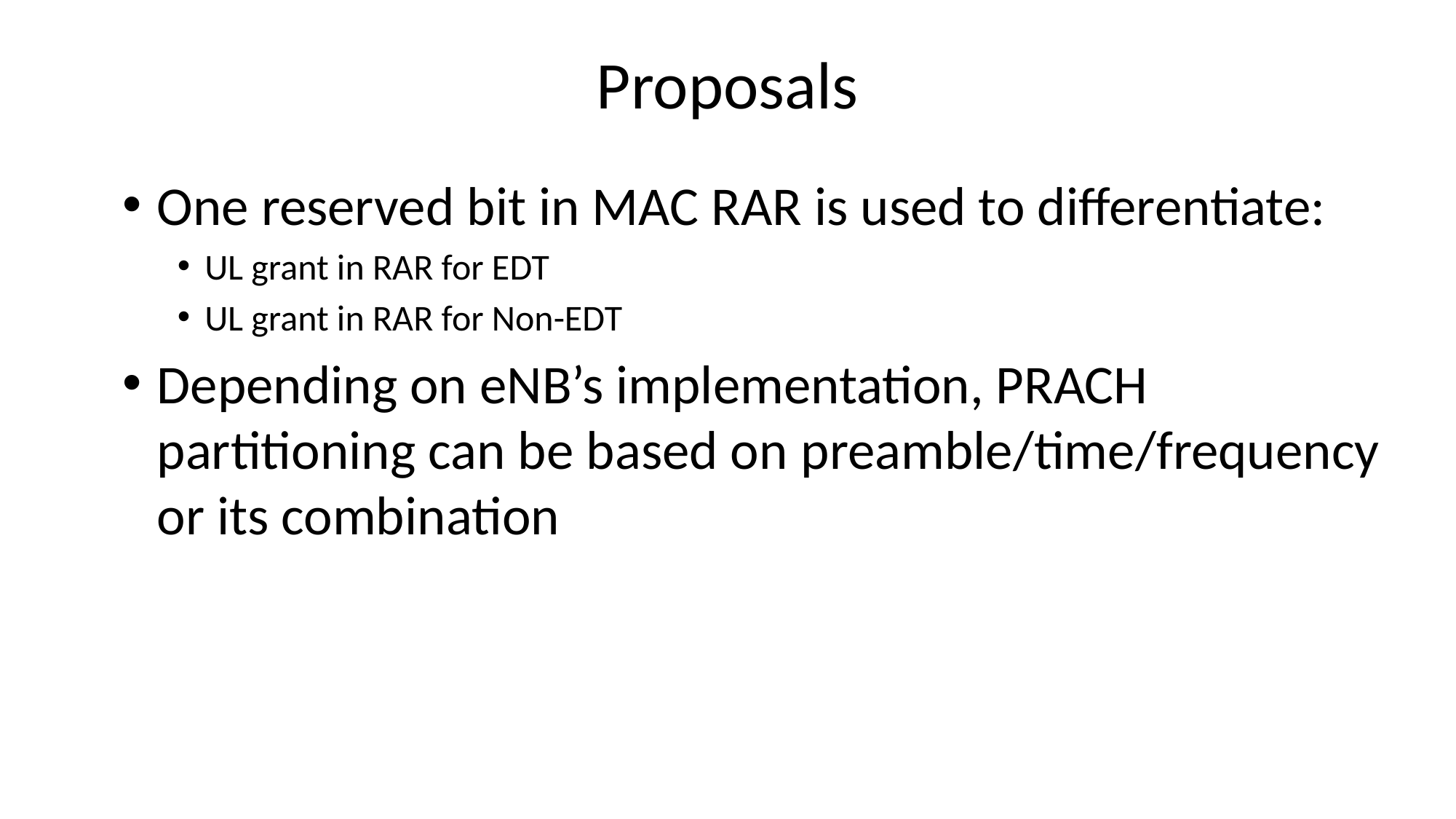

# Proposals
One reserved bit in MAC RAR is used to differentiate:
UL grant in RAR for EDT
UL grant in RAR for Non-EDT
Depending on eNB’s implementation, PRACH partitioning can be based on preamble/time/frequency or its combination